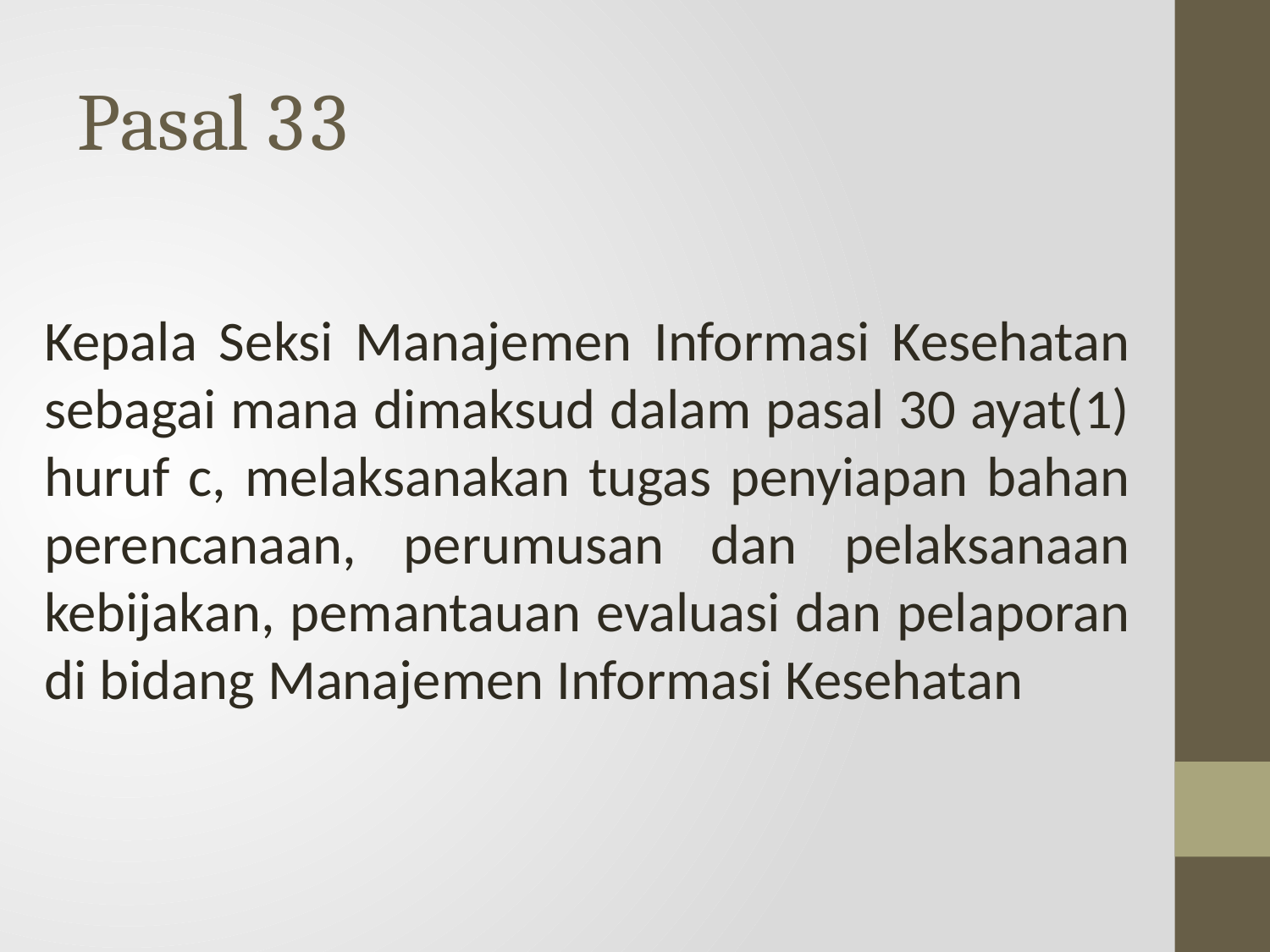

# Pasal 33
Kepala Seksi Manajemen Informasi Kesehatan sebagai mana dimaksud dalam pasal 30 ayat(1) huruf c, melaksanakan tugas penyiapan bahan perencanaan, perumusan dan pelaksanaan kebijakan, pemantauan evaluasi dan pelaporan di bidang Manajemen Informasi Kesehatan